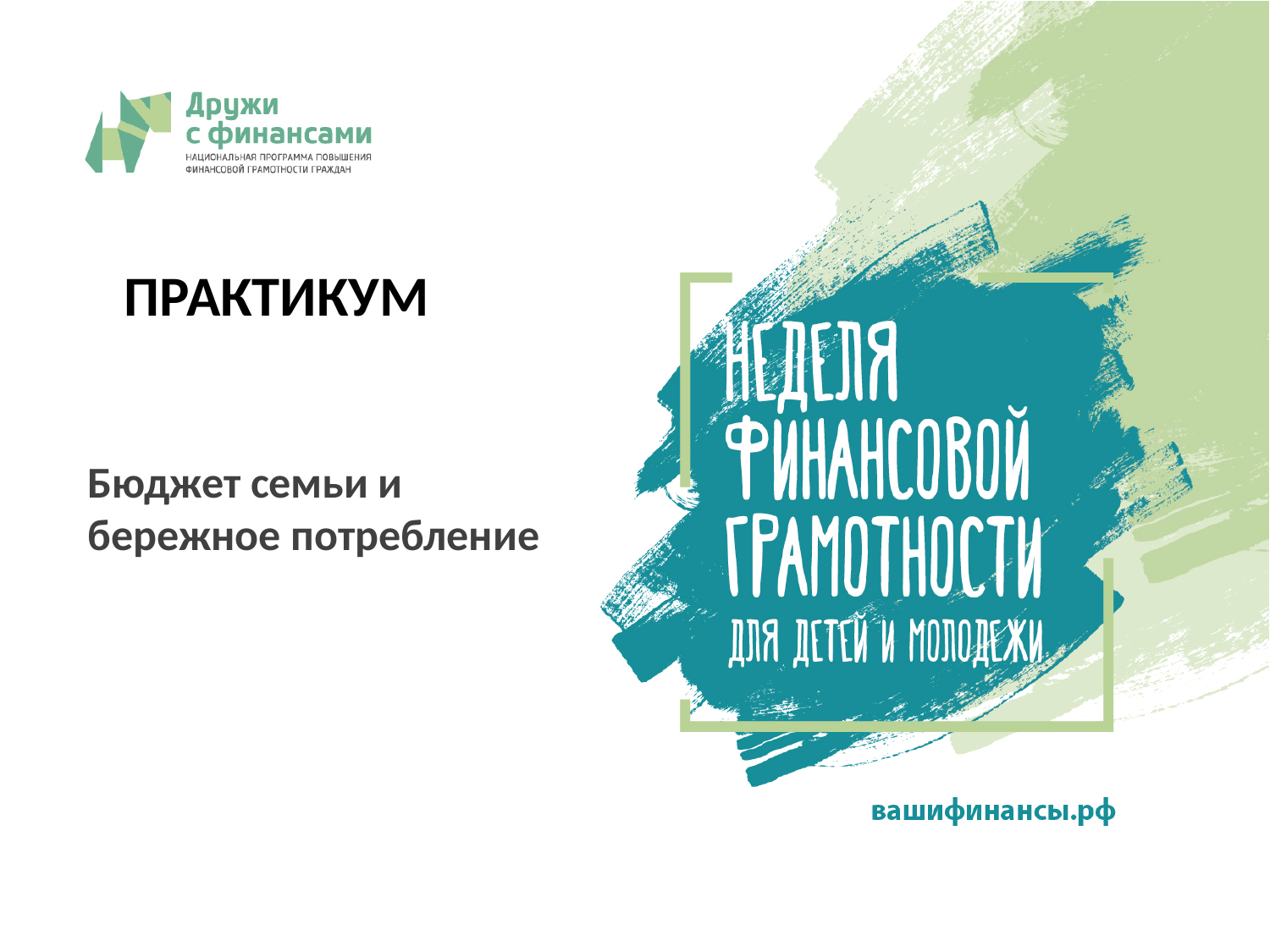

ПРАКТИКУМ
# Бюджет семьи и бережное потребление